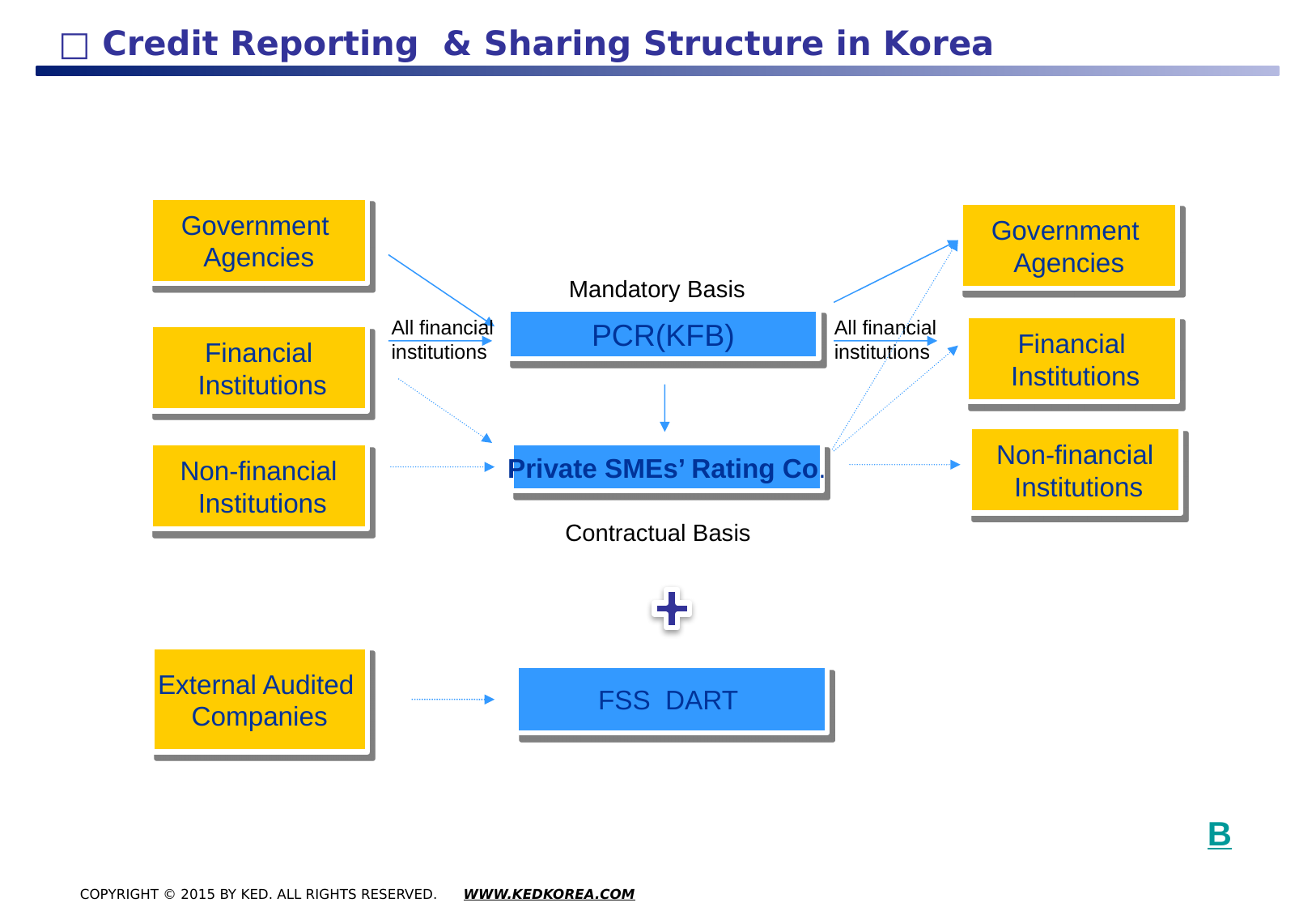

□ Credit Reporting  & Sharing Structure in Korea
Government
Agencies
Government
Agencies

Mandatory Basis
All financial institutions
All financial institutions
PCR(KFB)
Financial
 Institutions
Financial
 Institutions

Non-financial
 Institutions
Non-financial
 Institutions
Private SMEs’ Rating Co.

Contractual Basis

External Audited
Companies
FSS  DART

B